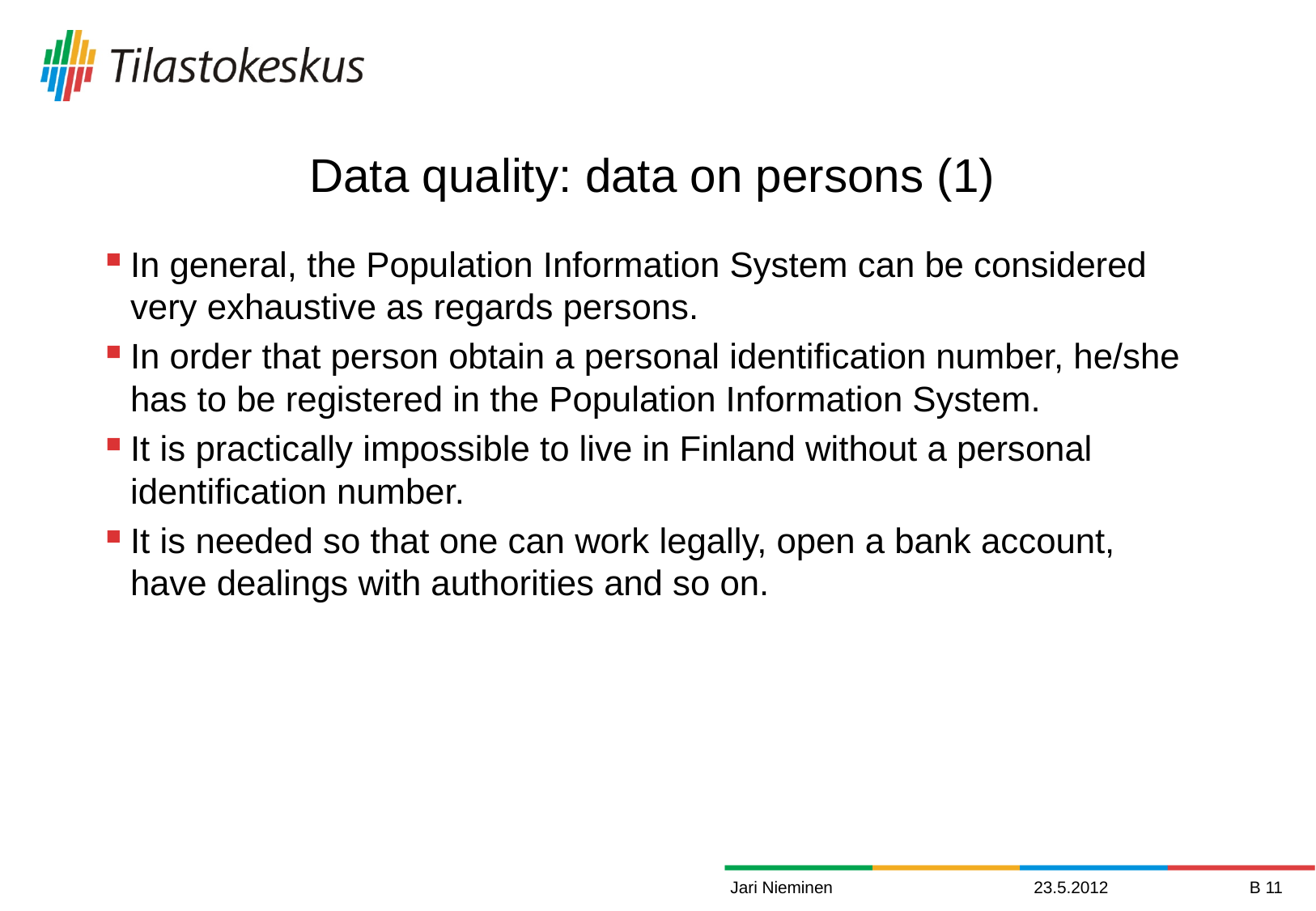

Data quality: data on persons (1)
In general, the Population Information System can be considered very exhaustive as regards persons.
In order that person obtain a personal identification number, he/she has to be registered in the Population Information System.
It is practically impossible to live in Finland without a personal identification number.
It is needed so that one can work legally, open a bank account, have dealings with authorities and so on.
Jari Nieminen
23.5.2012
B 11